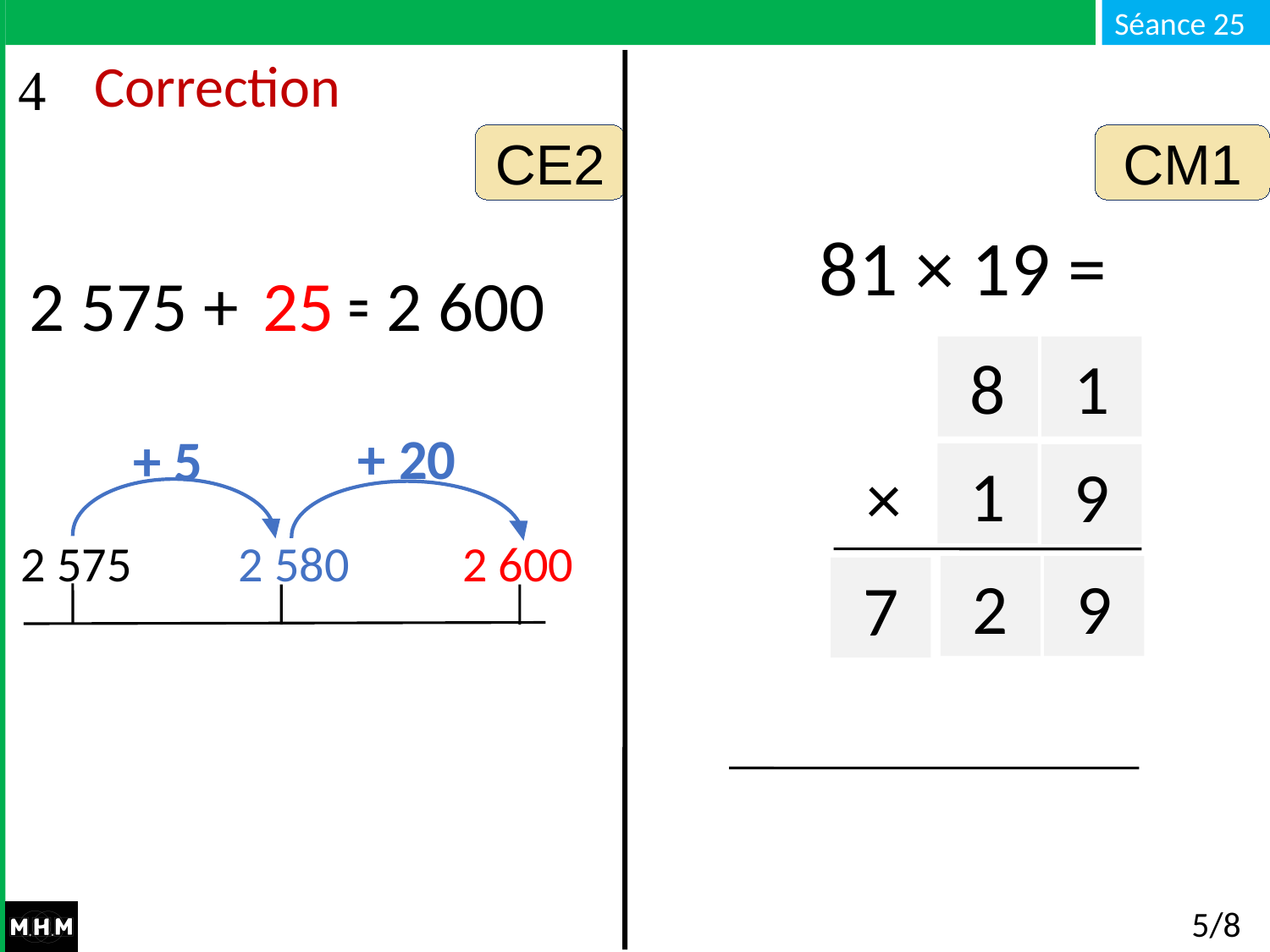

# Correction
CE2
CM1
 81 × 19 =
2 575 + …  = 2 600
25
8
1
+ 20
+ 5
×
1
9

2 575
2 580
2 600
2
9
7
5/8